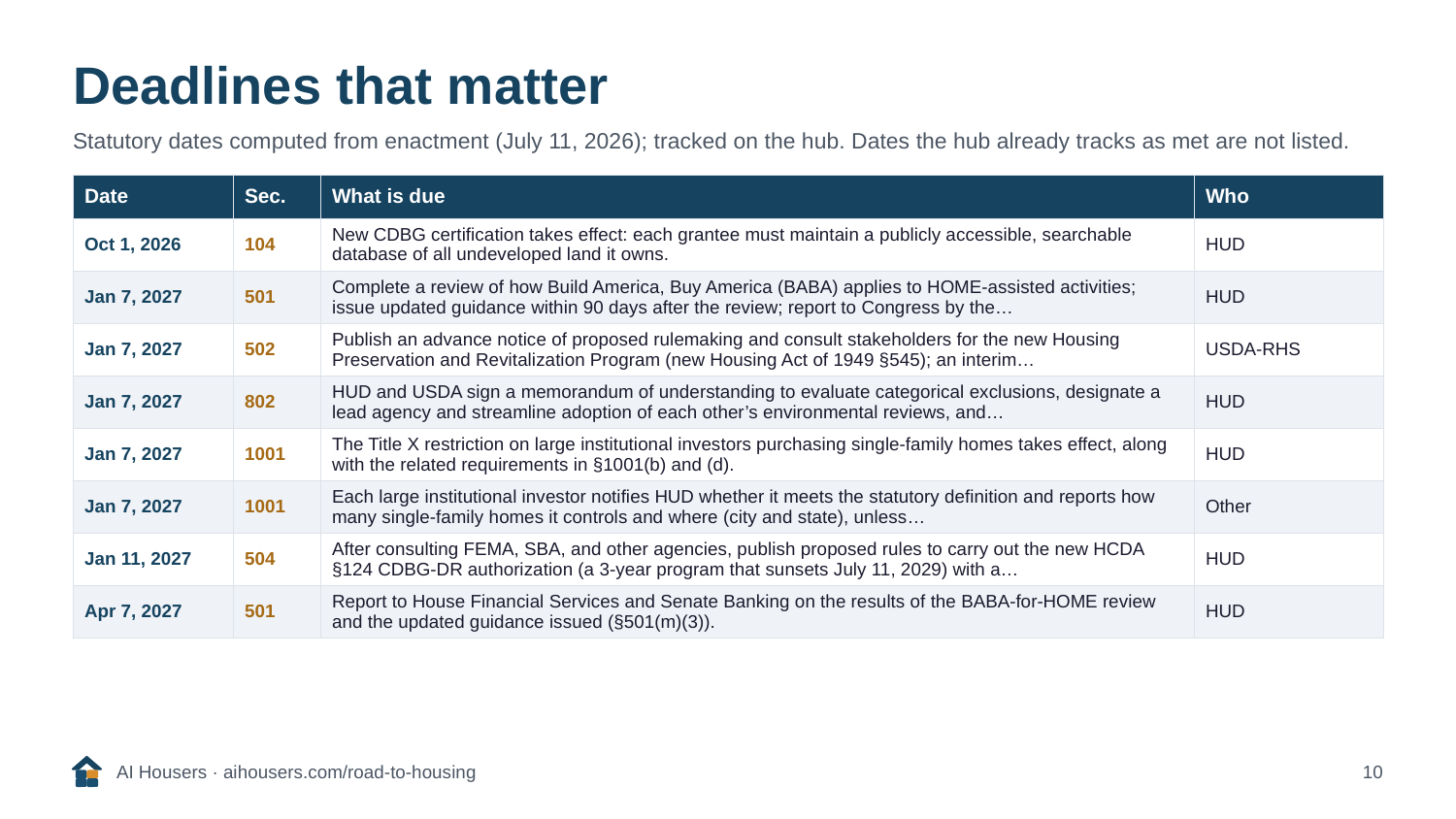

Deadlines that matter
Statutory dates computed from enactment (July 11, 2026); tracked on the hub. Dates the hub already tracks as met are not listed.
| Date | Sec. | What is due | Who |
| --- | --- | --- | --- |
| Oct 1, 2026 | 104 | New CDBG certification takes effect: each grantee must maintain a publicly accessible, searchable database of all undeveloped land it owns. | HUD |
| Jan 7, 2027 | 501 | Complete a review of how Build America, Buy America (BABA) applies to HOME-assisted activities; issue updated guidance within 90 days after the review; report to Congress by the… | HUD |
| Jan 7, 2027 | 502 | Publish an advance notice of proposed rulemaking and consult stakeholders for the new Housing Preservation and Revitalization Program (new Housing Act of 1949 §545); an interim… | USDA-RHS |
| Jan 7, 2027 | 802 | HUD and USDA sign a memorandum of understanding to evaluate categorical exclusions, designate a lead agency and streamline adoption of each other’s environmental reviews, and… | HUD |
| Jan 7, 2027 | 1001 | The Title X restriction on large institutional investors purchasing single-family homes takes effect, along with the related requirements in §1001(b) and (d). | HUD |
| Jan 7, 2027 | 1001 | Each large institutional investor notifies HUD whether it meets the statutory definition and reports how many single-family homes it controls and where (city and state), unless… | Other |
| Jan 11, 2027 | 504 | After consulting FEMA, SBA, and other agencies, publish proposed rules to carry out the new HCDA §124 CDBG-DR authorization (a 3-year program that sunsets July 11, 2029) with a… | HUD |
| Apr 7, 2027 | 501 | Report to House Financial Services and Senate Banking on the results of the BABA-for-HOME review and the updated guidance issued (§501(m)(3)). | HUD |
AI Housers · aihousers.com/road-to-housing
10